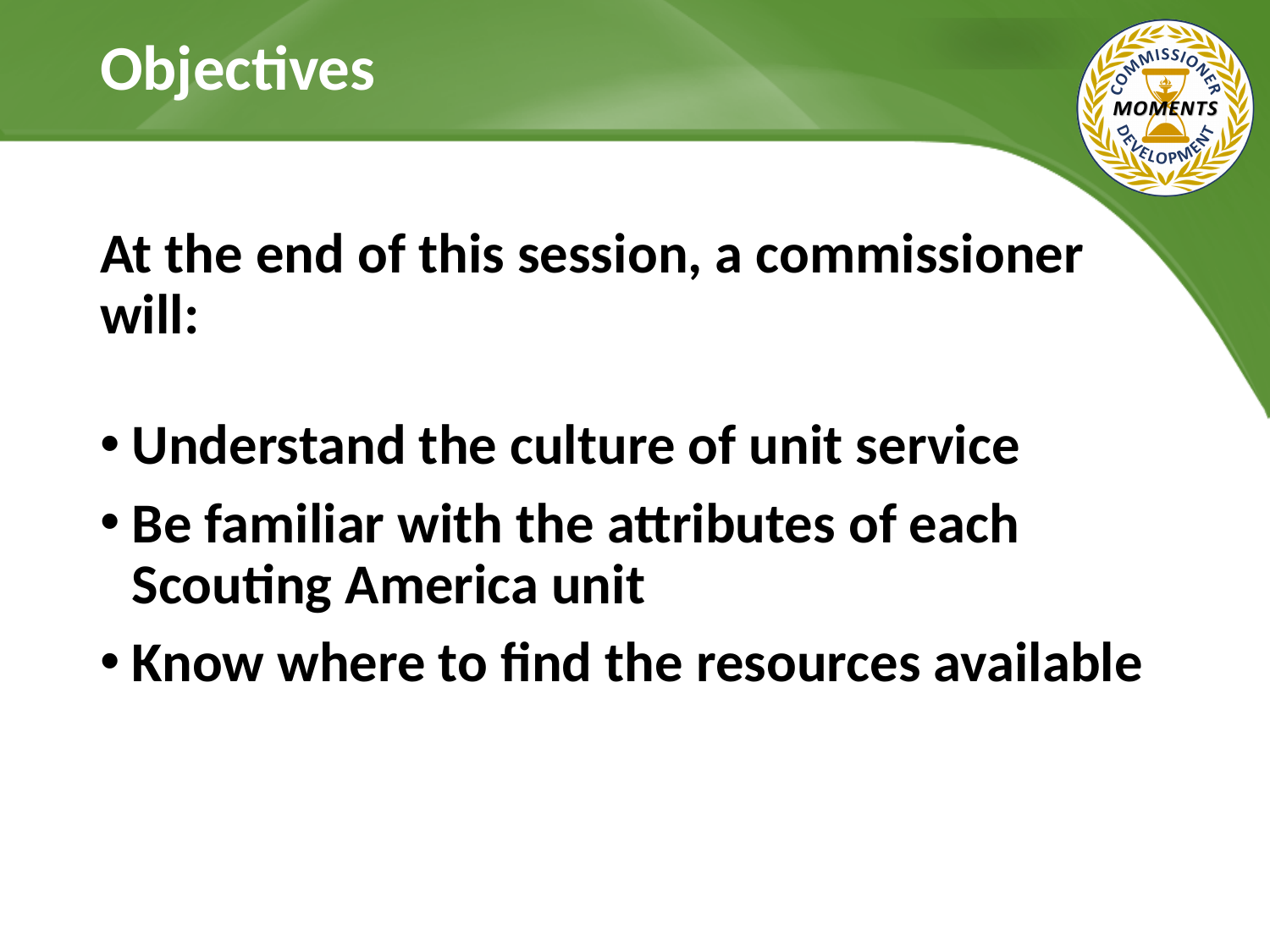

# Objectives
At the end of this session, a commissioner will:

Understand the culture of unit service
Be familiar with the attributes of each Scouting America unit
Know where to find the resources available